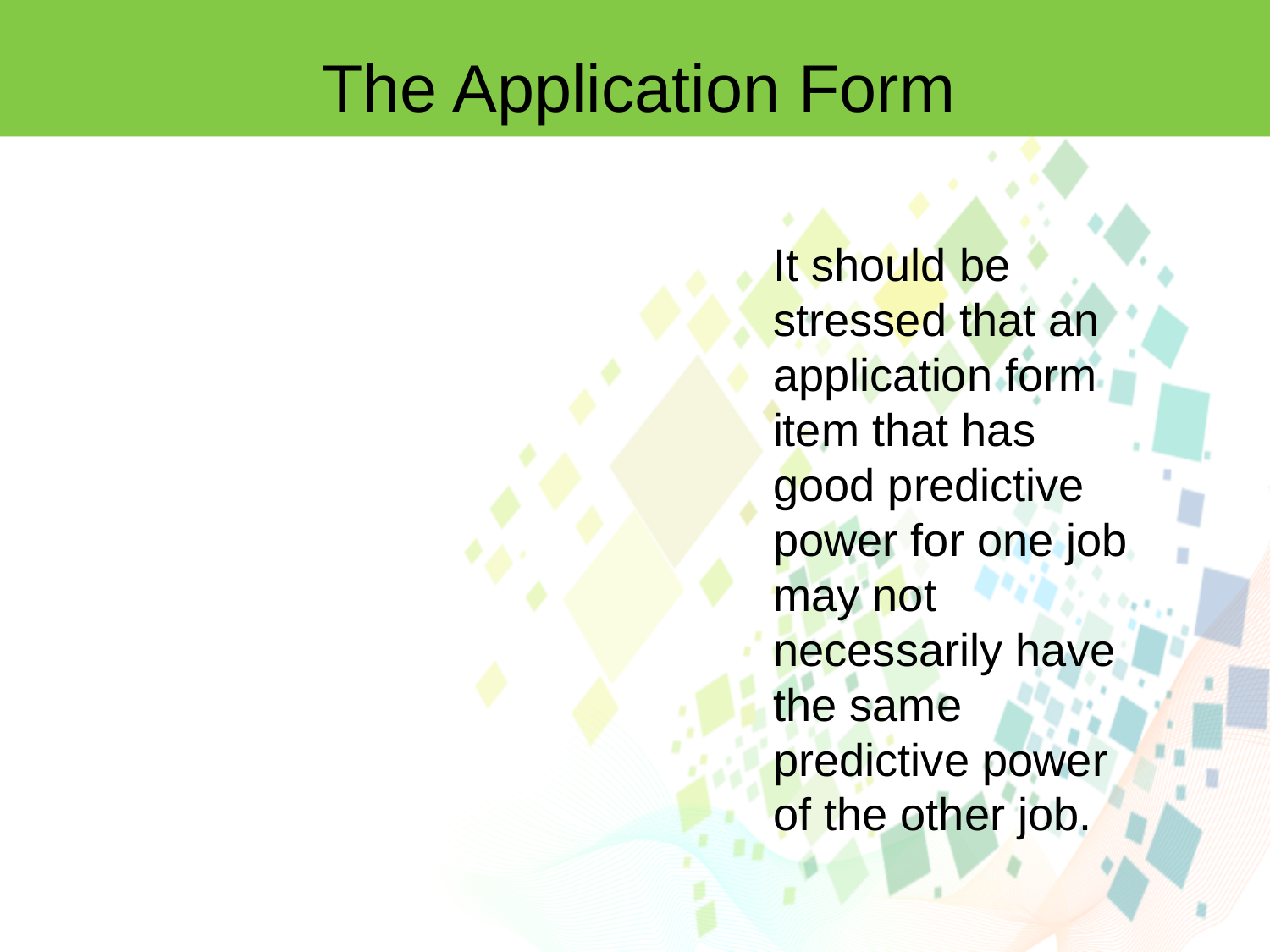

The Application Form
It should be stressed that an application form item that has good predictive power for one job may not necessarily have the same predictive power of the other job.